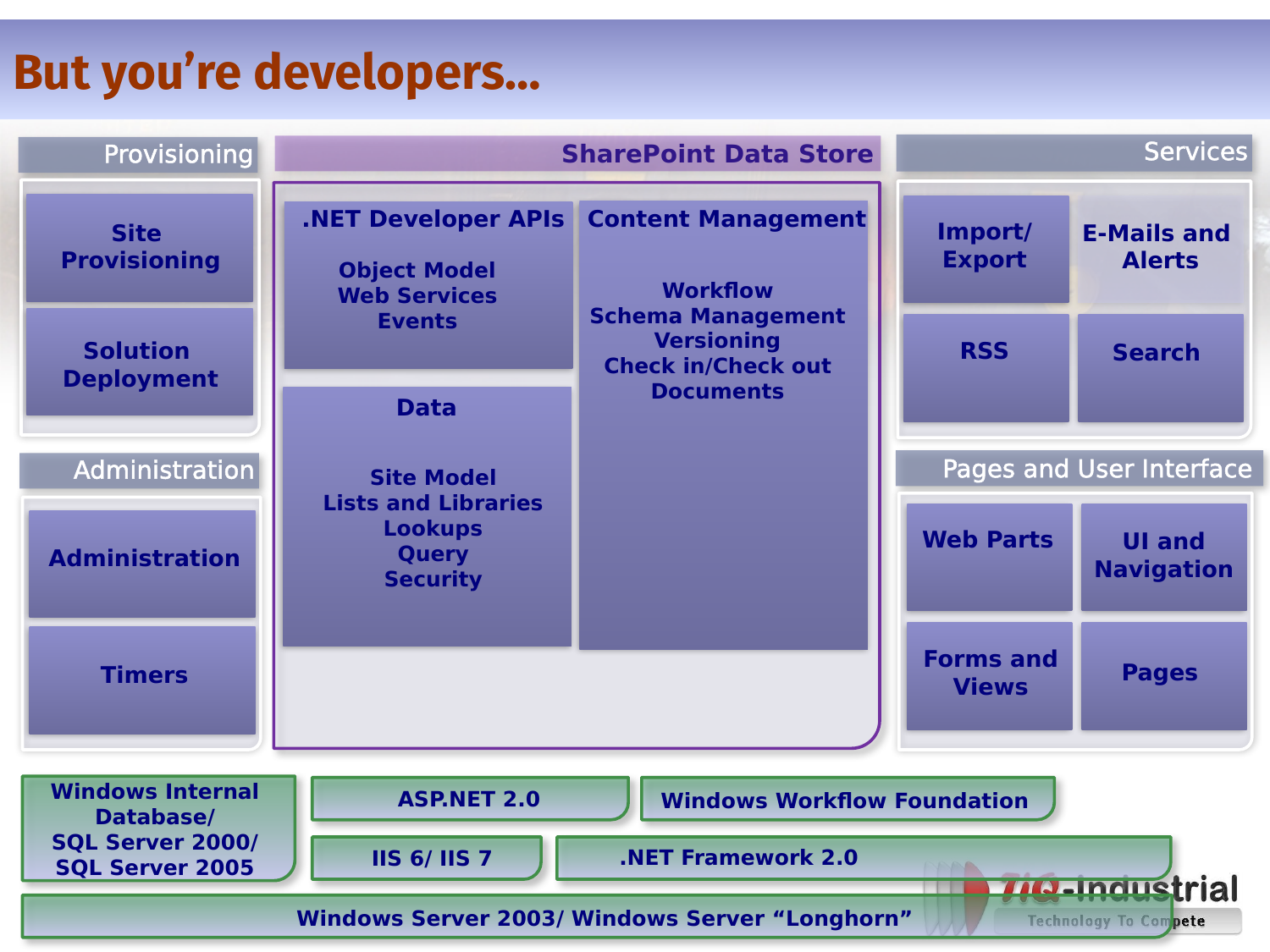

# But you’re developers…
Services
Provisioning
SharePoint Data Store

.NET Developer APIs
Content Management

Import/
Export
Site
Provisioning
E-Mails and
Alerts
Object Model
Web Services
Events
Workflow
Schema Management
Versioning
Check in/Check out
Documents

Solution
Deployment
RSS
Search
Data

Pages and User Interface
Administration

Site Model
Lists and Libraries
Lookups
Query
Security

Web Parts
UI and Navigation
Administration

Forms and Views
Pages
Timers
Windows Internal Database/
SQL Server 2000/
SQL Server 2005

ASP.NET 2.0
Windows Workflow Foundation

.NET Framework 2.0
IIS 6/ IIS 7

Windows Server 2003/ Windows Server “Longhorn”